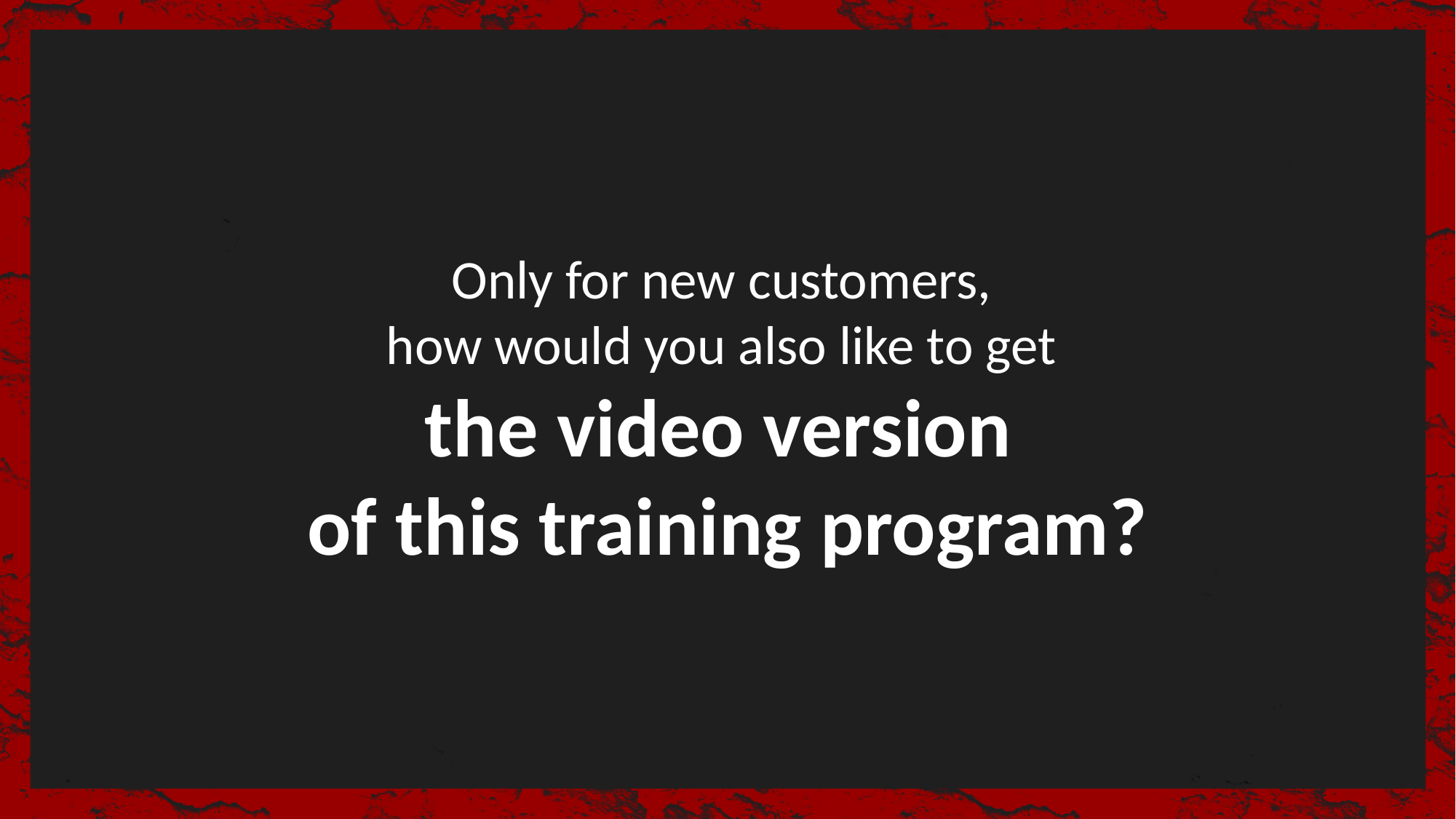

Only for new customers,
how would you also like to get
the video version
of this training program?